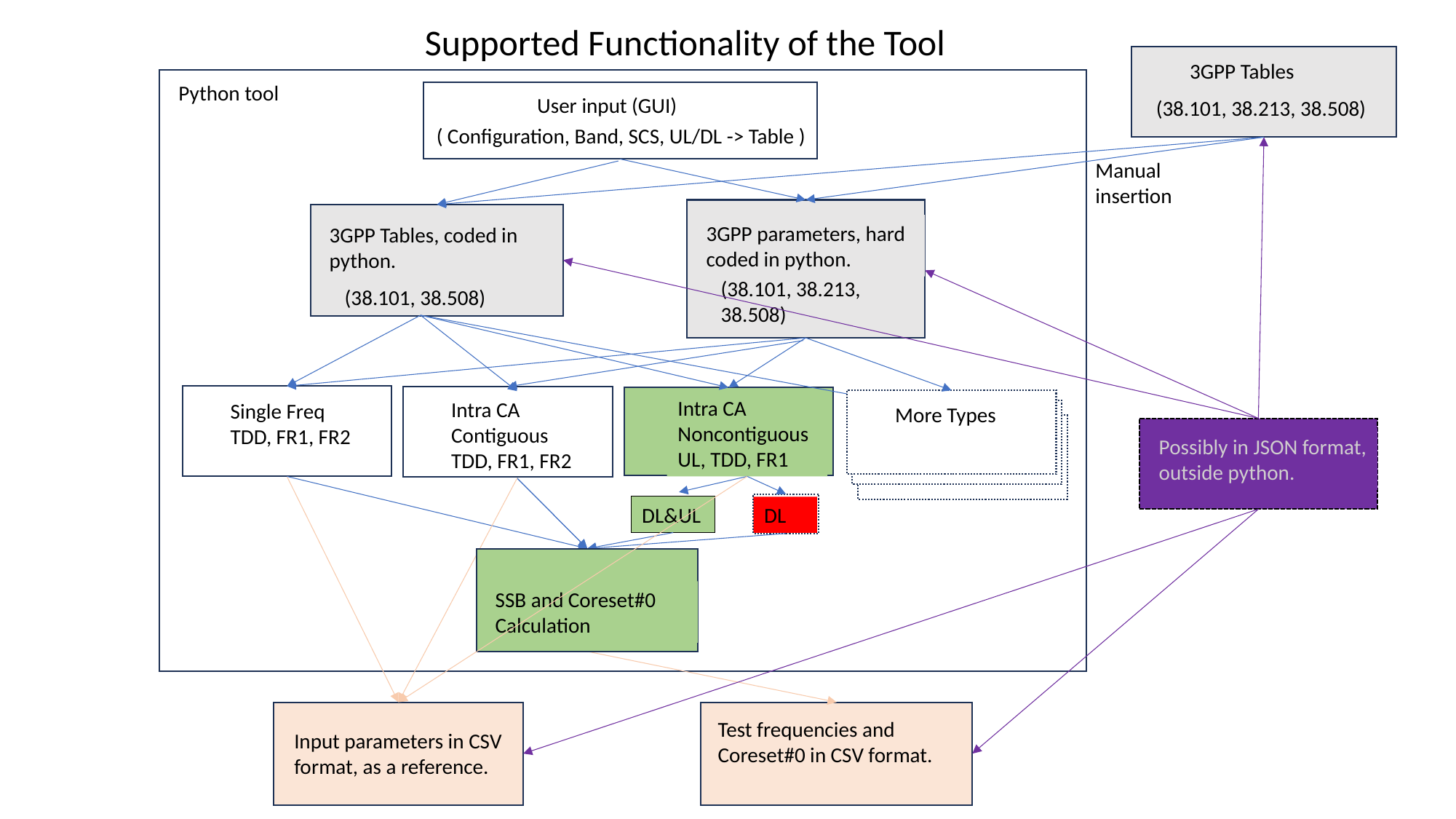

# Supported Functionality of the Tool

3GPP Tables
(38.101, 38.213, 38.508)

Python tool

User input (GUI)
( Configuration, Band, SCS, UL/DL -> Table )
Manual insertion

3GPP parameters, hard coded in python.
(38.101, 38.213, 38.508)

3GPP Tables, coded in python.
(38.101, 38.508)

Single Freq
TDD, FR1, FR2

Intra CA Contiguous
TDD, FR1, FR2

Intra CA Noncontiguous UL, TDD, FR1

More Types

More Types

Possibly in JSON format, outside python.

DL
DL&UL

SSB and Coreset#0 Calculation

Input parameters in CSV format, as a reference.

Test frequencies and Coreset#0 in CSV format.